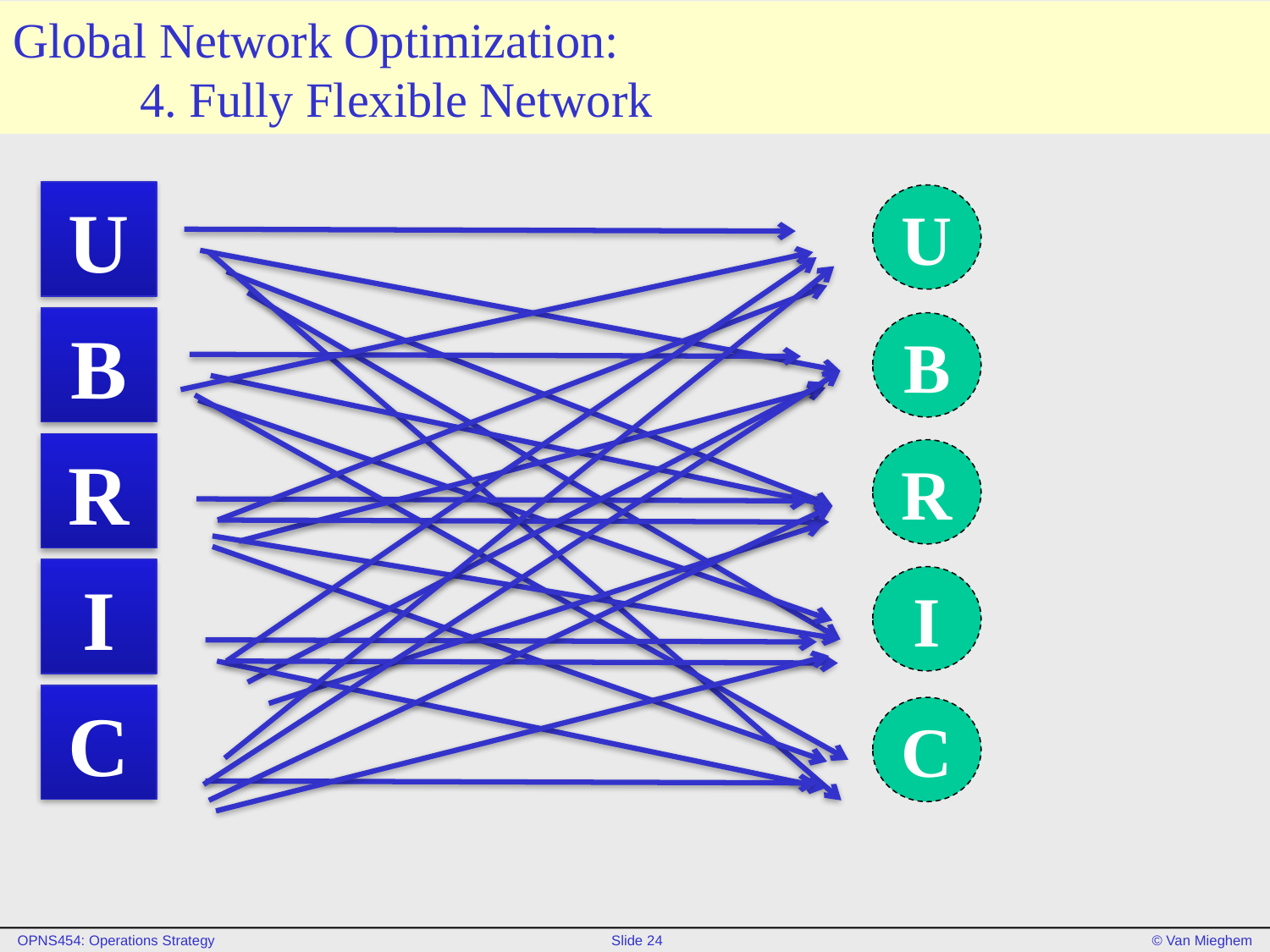

# Global Network Optimization: 4. Fully Flexible Network
U
U
B
B
R
R
I
I
C
C